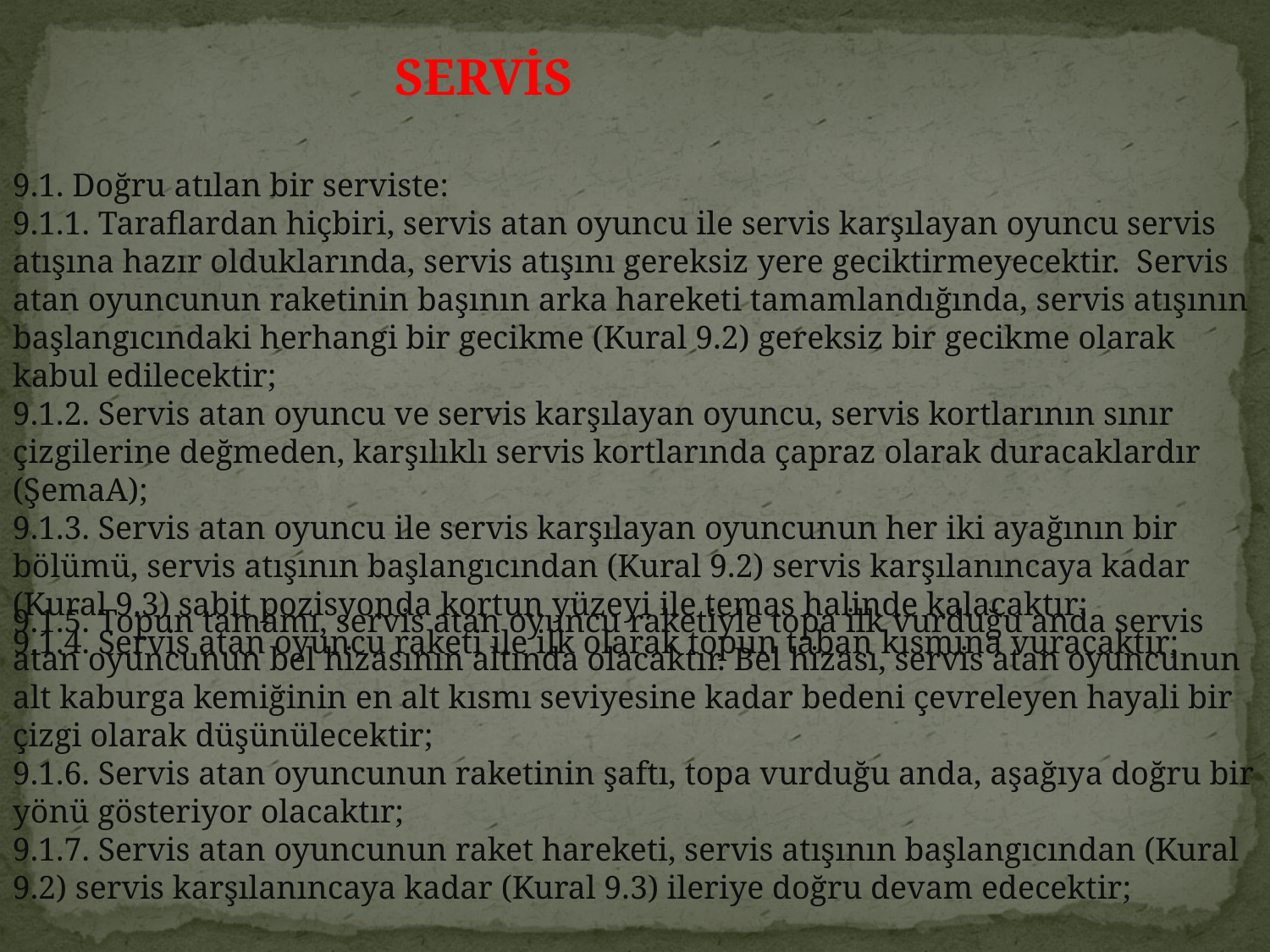

SERVİS
9.1. Doğru atılan bir serviste:
9.1.1. Taraflardan hiçbiri, servis atan oyuncu ile servis karşılayan oyuncu servis atışına hazır olduklarında, servis atışını gereksiz yere geciktirmeyecektir.  Servis atan oyuncunun raketinin başının arka hareketi tamamlandığında, servis atışının başlangıcındaki herhangi bir gecikme (Kural 9.2) gereksiz bir gecikme olarak kabul edilecektir;
9.1.2. Servis atan oyuncu ve servis karşılayan oyuncu, servis kortlarının sınır çizgilerine değmeden, karşılıklı servis kortlarında çapraz olarak duracaklardır (ŞemaA);
9.1.3. Servis atan oyuncu ile servis karşılayan oyuncunun her iki ayağının bir bölümü, servis atışının başlangıcından (Kural 9.2) servis karşılanıncaya kadar (Kural 9.3) sabit pozisyonda kortun yüzeyi ile temas halinde kalacaktır;
9.1.4. Servis atan oyuncu raketi ile ilk olarak topun taban kısmına vuracaktır;

9.1.5. Topun tamamı, servis atan oyuncu raketiyle topa ilk vurduğu anda servis atan oyuncunun bel hizasının altında olacaktır. Bel hizası, servis atan oyuncunun alt kaburga kemiğinin en alt kısmı seviyesine kadar bedeni çevreleyen hayali bir çizgi olarak düşünülecektir;
9.1.6. Servis atan oyuncunun raketinin şaftı, topa vurduğu anda, aşağıya doğru bir yönü gösteriyor olacaktır;
9.1.7. Servis atan oyuncunun raket hareketi, servis atışının başlangıcından (Kural 9.2) servis karşılanıncaya kadar (Kural 9.3) ileriye doğru devam edecektir;